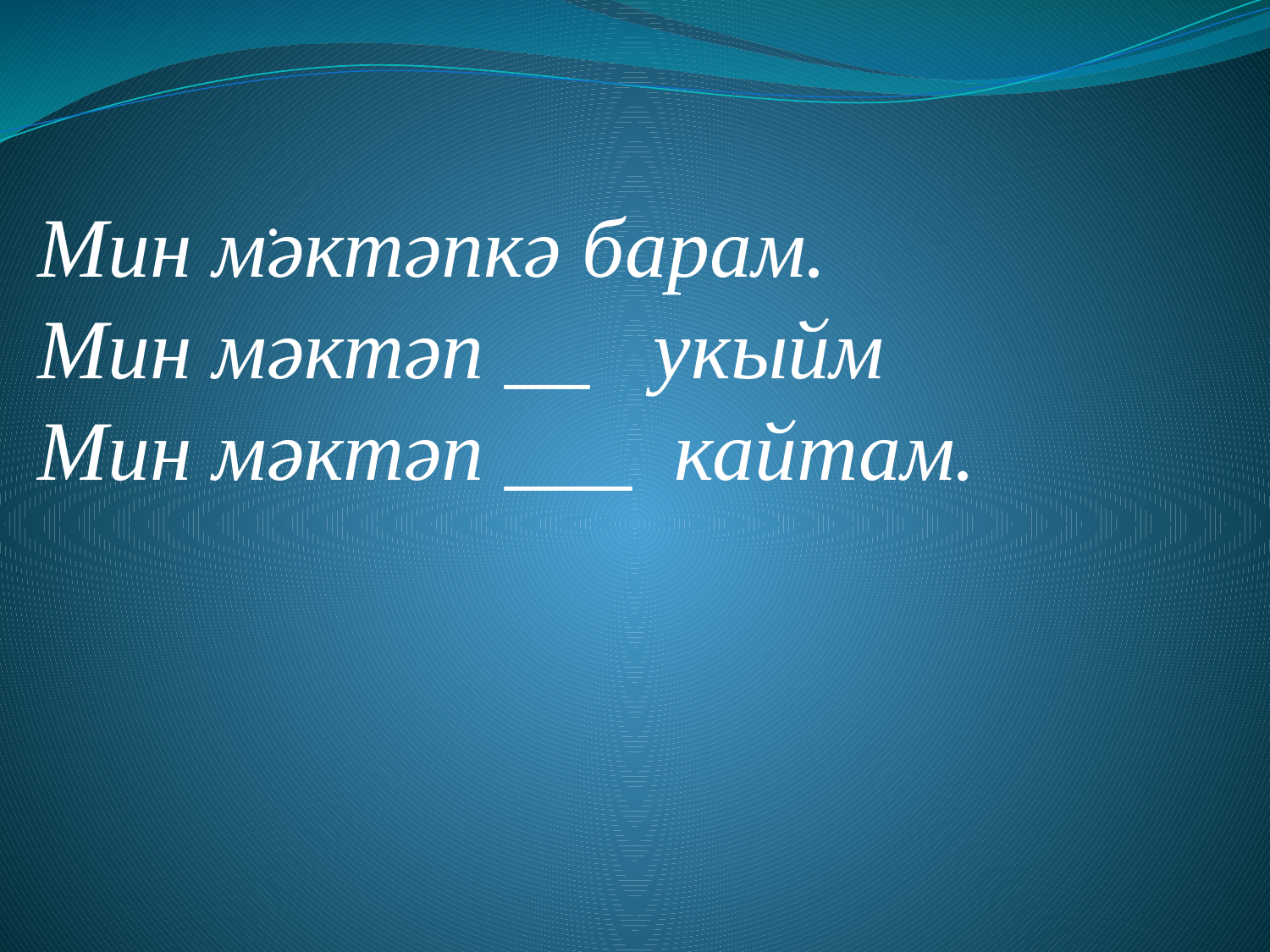

.

Мин мәктәпкә барам.
Мин мәктәп __   укыйм
Мин мәктәп ___  кайтам.